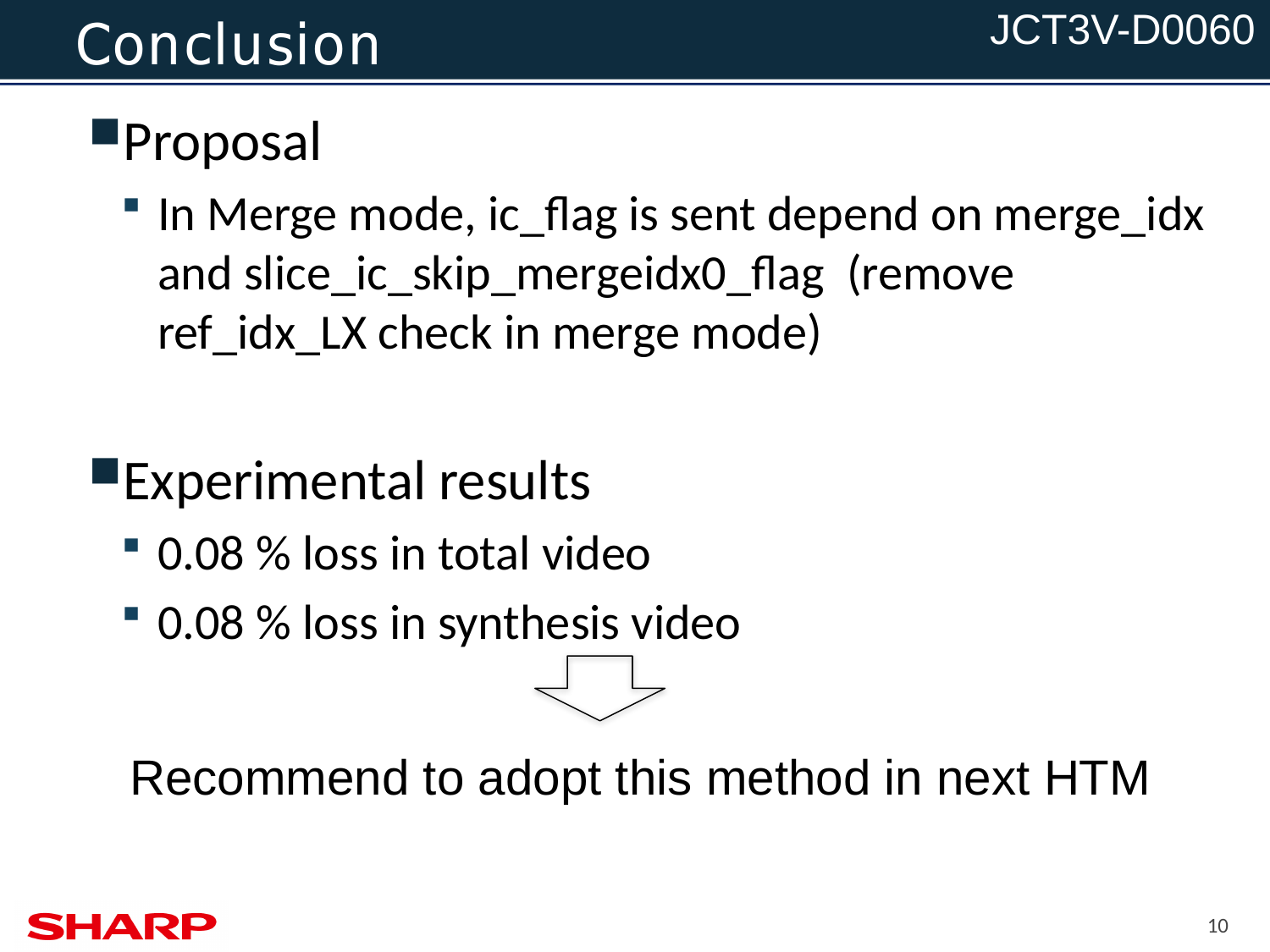

# Conclusion
Proposal
In Merge mode, ic_flag is sent depend on merge_idx and slice_ic_skip_mergeidx0_flag  (remove ref_idx_LX check in merge mode)

Experimental results
0.08 % loss in total video
0.08 % loss in synthesis video

Recommend to adopt this method in next HTM
10